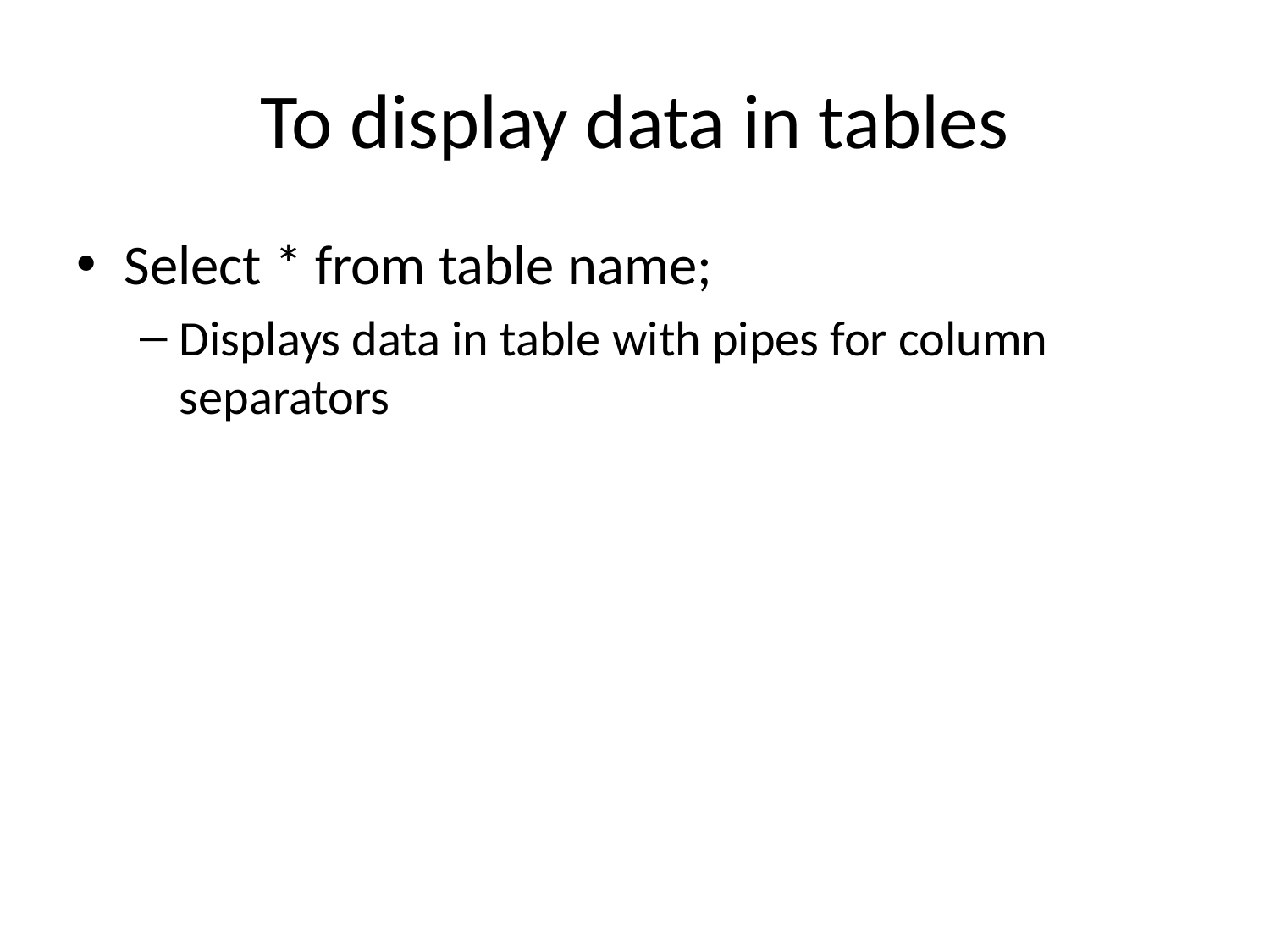

# To display data in tables
Select * from table name;
Displays data in table with pipes for column separators